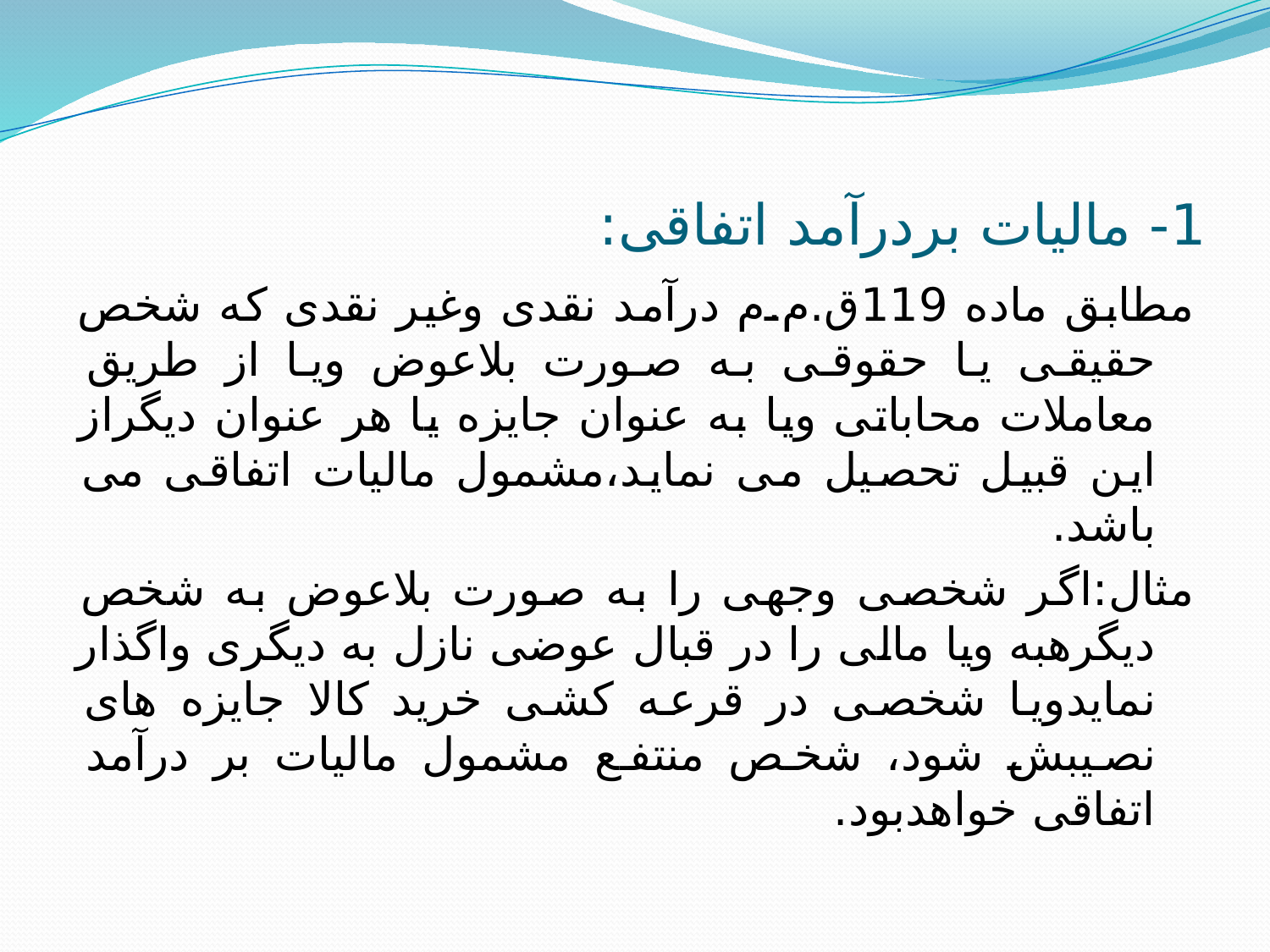

# 1- مالیات بردرآمد اتفاقی:
مطابق ماده 119ق.م.م درآمد نقدی وغیر نقدی که شخص حقیقی یا حقوقی به صورت بلاعوض ویا از طریق معاملات محاباتی ویا به عنوان جایزه یا هر عنوان دیگراز این قبیل تحصیل می نماید،مشمول مالیات اتفاقی می باشد.
مثال:اگر شخصی وجهی را به صورت بلاعوض به شخص دیگرهبه ویا مالی را در قبال عوضی نازل به دیگری واگذار نمایدویا شخصی در قرعه کشی خرید کالا جایزه های نصیبش شود، شخص منتفع مشمول مالیات بر درآمد اتفاقی خواهدبود.